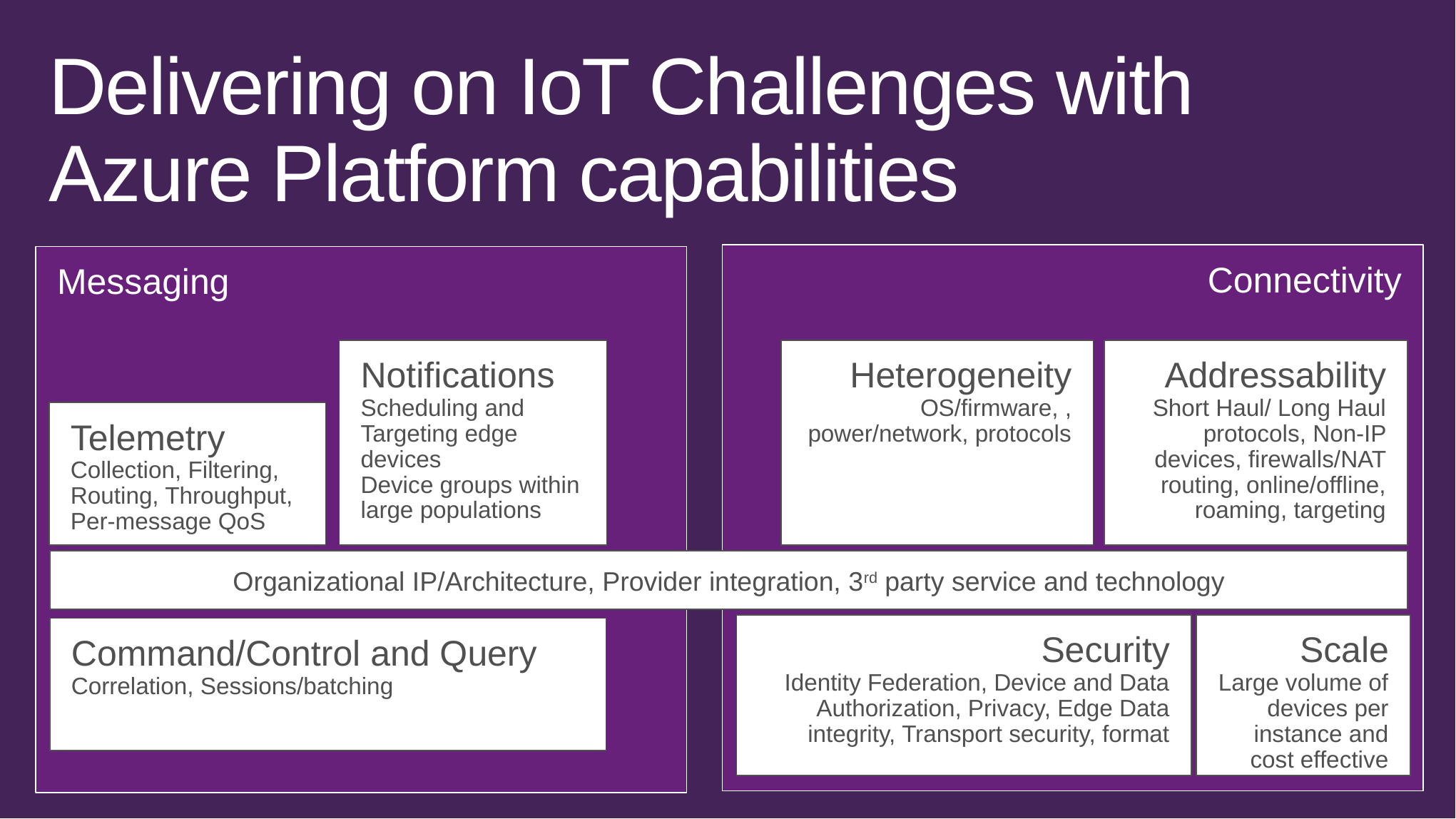

# Delivering on IoT Challenges with Azure Platform capabilities
Connectivity
Messaging
Notifications
Scheduling and Targeting edge devices
Device groups within large populations

Heterogeneity
OS/firmware, , power/network, protocols
Addressability
Short Haul/ Long Haul protocols, Non-IP devices, firewalls/NAT routing, online/offline, roaming, targeting

Telemetry
Collection, Filtering, Routing, Throughput, Per-message QoS
Organizational IP/Architecture, Provider integration, 3rd party service and technology
Security
Identity Federation, Device and Data Authorization, Privacy, Edge Data integrity, Transport security, format

Scale
Large volume of devices per instance and cost effective

Command/Control and Query
Correlation, Sessions/batching